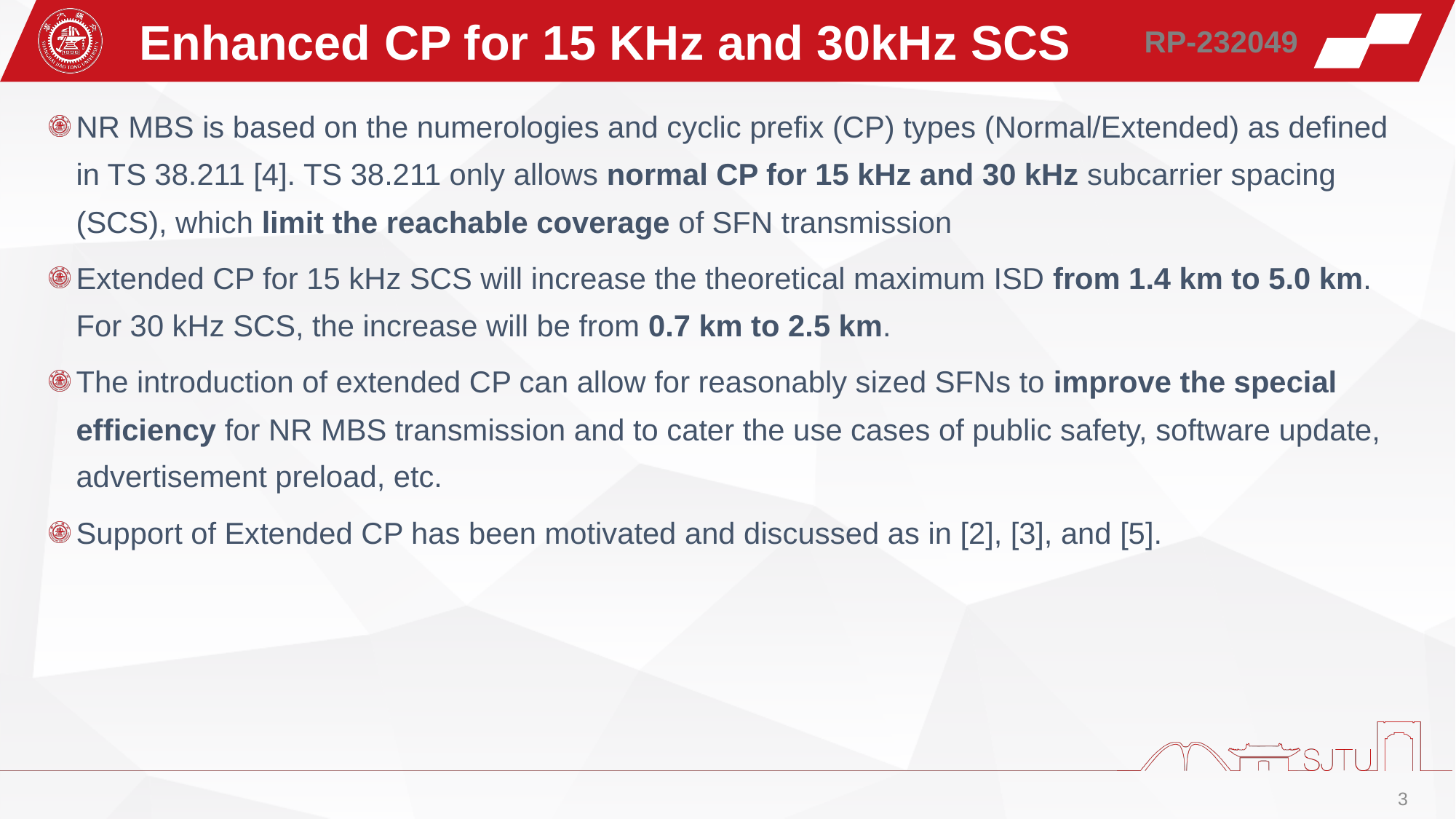

Enhanced CP for 15 KHz and 30kHz SCS
RP-232049
NR MBS is based on the numerologies and cyclic prefix (CP) types (Normal/Extended) as defined in TS 38.211 [4]. TS 38.211 only allows normal CP for 15 kHz and 30 kHz subcarrier spacing (SCS), which limit the reachable coverage of SFN transmission
Extended CP for 15 kHz SCS will increase the theoretical maximum ISD from 1.4 km to 5.0 km. For 30 kHz SCS, the increase will be from 0.7 km to 2.5 km.
The introduction of extended CP can allow for reasonably sized SFNs to improve the special efficiency for NR MBS transmission and to cater the use cases of public safety, software update, advertisement preload, etc.
Support of Extended CP has been motivated and discussed as in [2], [3], and [5].

3